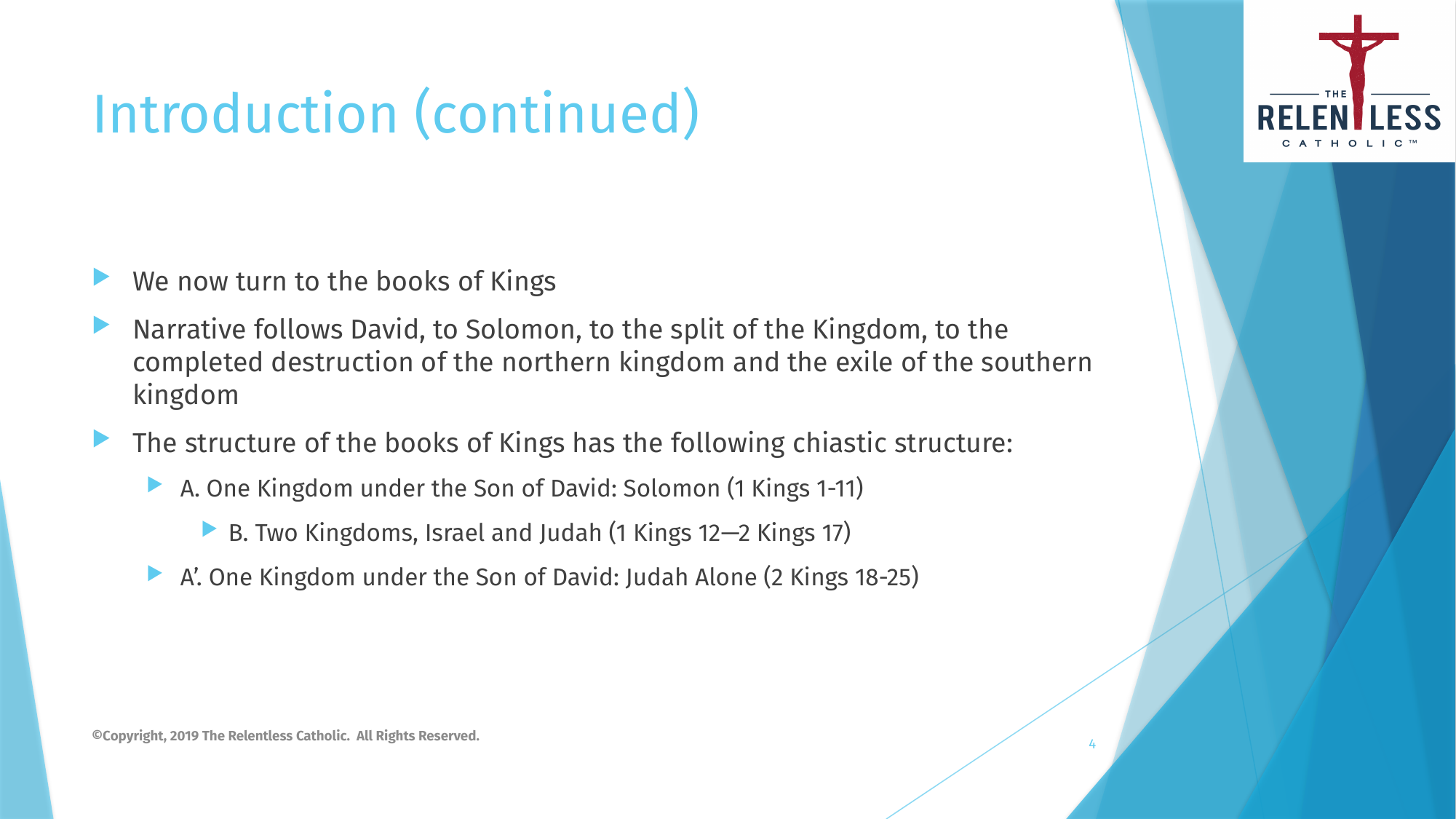

# Introduction (continued)
We now turn to the books of Kings
Narrative follows David, to Solomon, to the split of the Kingdom, to the completed destruction of the northern kingdom and the exile of the southern kingdom
The structure of the books of Kings has the following chiastic structure:
A. One Kingdom under the Son of David: Solomon (1 Kings 1-11)
B. Two Kingdoms, Israel and Judah (1 Kings 12—2 Kings 17)
A’. One Kingdom under the Son of David: Judah Alone (2 Kings 18-25)
©Copyright, 2019 The Relentless Catholic.  All Rights Reserved.

4